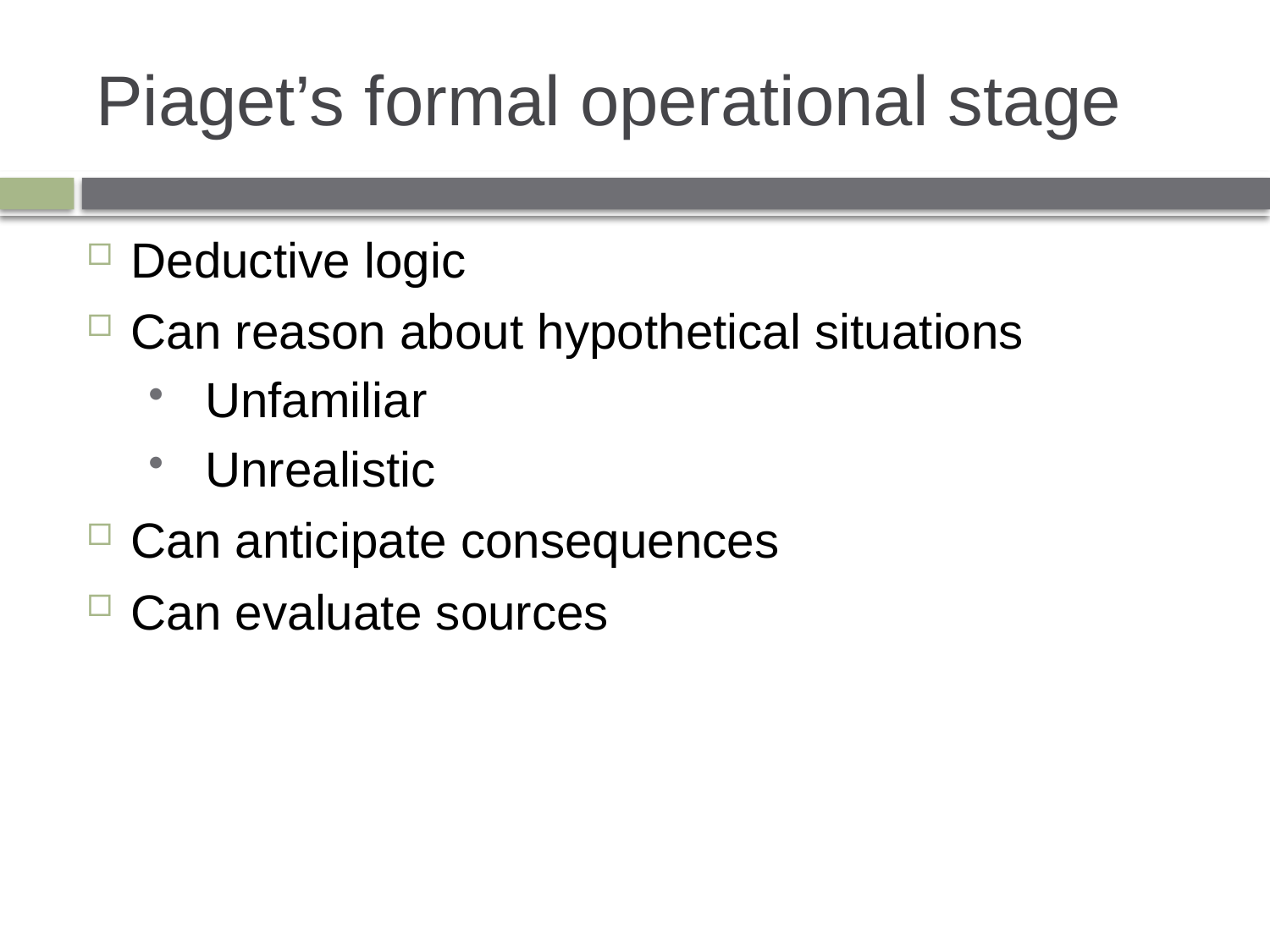

# Piaget’s formal operational stage
Deductive logic
Can reason about hypothetical situations
Unfamiliar
Unrealistic
Can anticipate consequences
Can evaluate sources
3